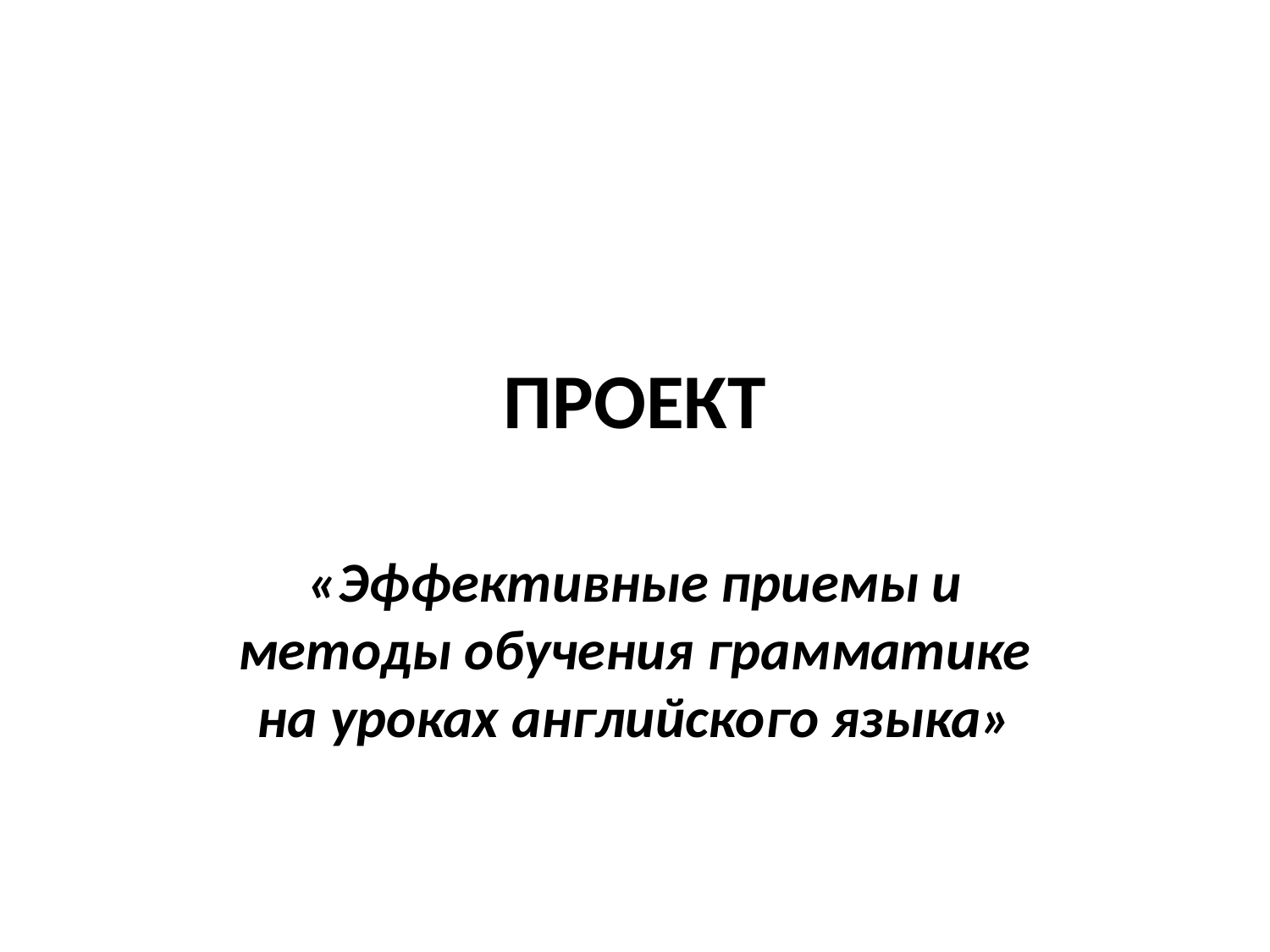

# ПРОЕКТ
«Эффективные приемы и методы обучения грамматике на уроках английского языка»